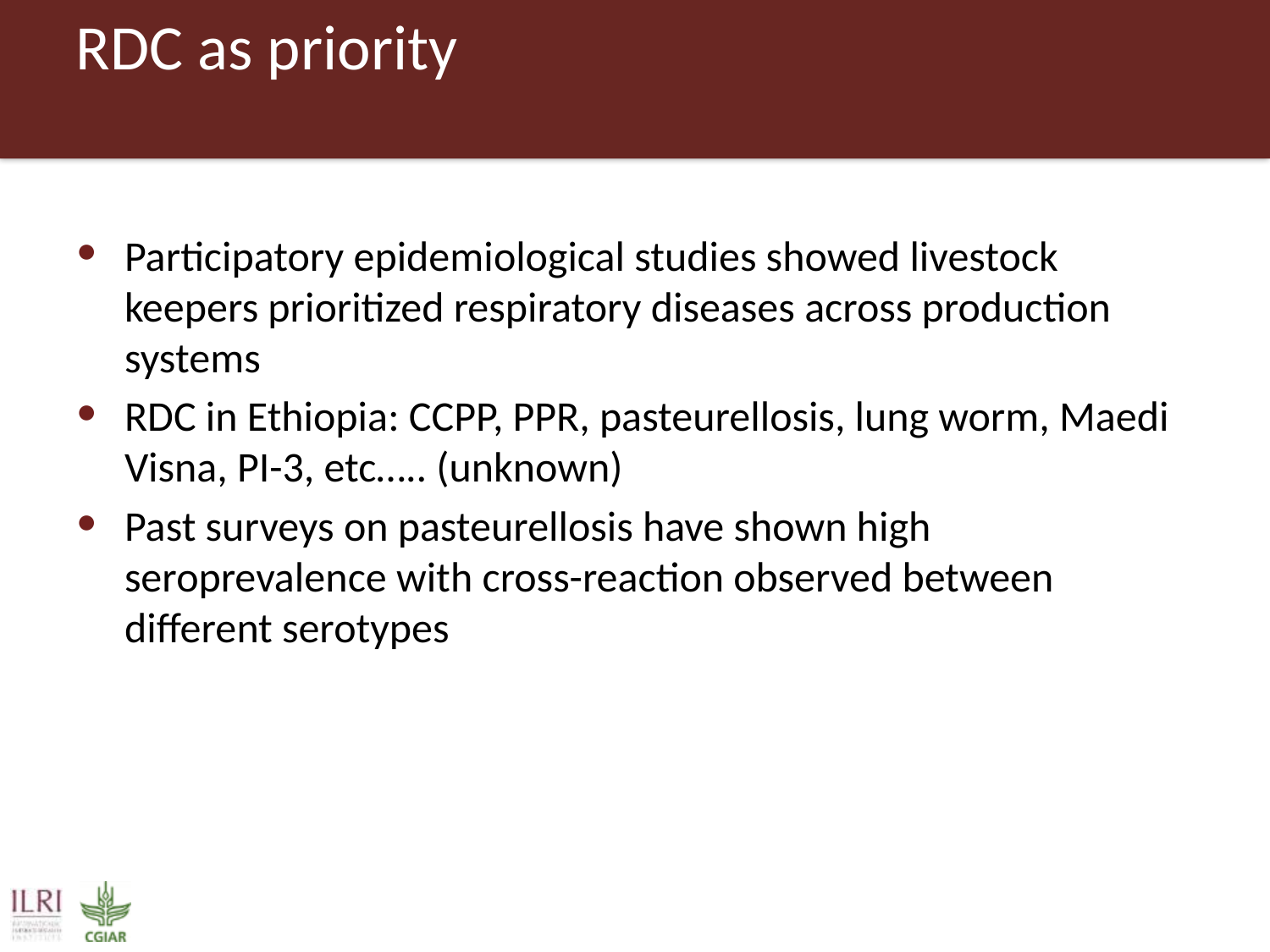

# RDC as priority
Participatory epidemiological studies showed livestock keepers prioritized respiratory diseases across production systems
RDC in Ethiopia: CCPP, PPR, pasteurellosis, lung worm, Maedi Visna, PI-3, etc….. (unknown)
Past surveys on pasteurellosis have shown high seroprevalence with cross-reaction observed between different serotypes